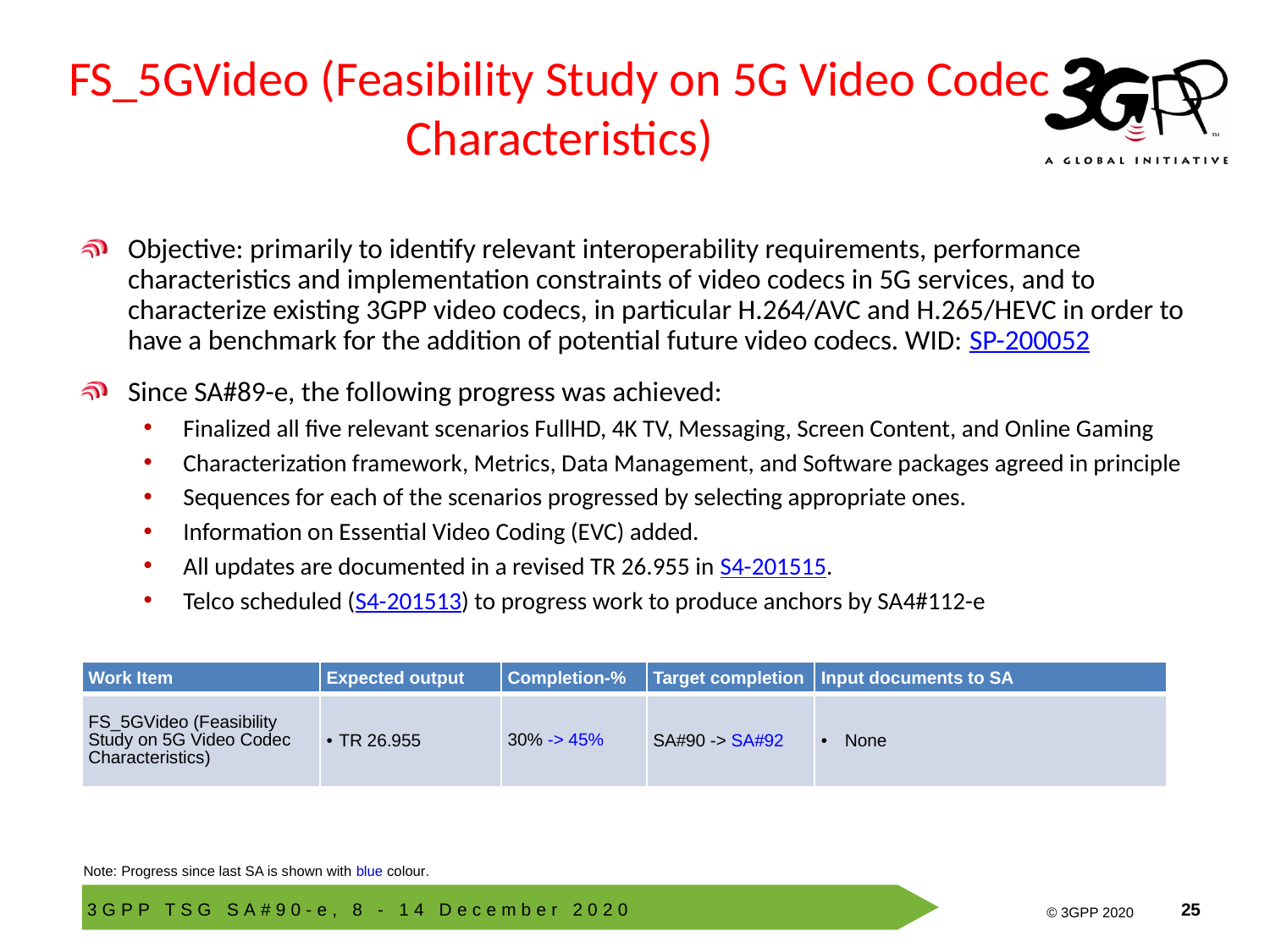

# FS_5GVideo (Feasibility Study on 5G Video Codec Characteristics)
Objective: primarily to identify relevant interoperability requirements, performance characteristics and implementation constraints of video codecs in 5G services, and to characterize existing 3GPP video codecs, in particular H.264/AVC and H.265/HEVC in order to have a benchmark for the addition of potential future video codecs. WID: SP-200052
Since SA#89-e, the following progress was achieved:
Finalized all five relevant scenarios FullHD, 4K TV, Messaging, Screen Content, and Online Gaming
Characterization framework, Metrics, Data Management, and Software packages agreed in principle
Sequences for each of the scenarios progressed by selecting appropriate ones.
Information on Essential Video Coding (EVC) added.
All updates are documented in a revised TR 26.955 in S4-201515.
Telco scheduled (S4-201513) to progress work to produce anchors by SA4#112-e

| Work Item | Expected output | Completion-% | Target completion | Input documents to SA |
| --- | --- | --- | --- | --- |
| FS\_5GVideo (Feasibility Study on 5G Video Codec Characteristics) | TR 26.955 | 30% -> 45% | SA#90 -> SA#92 | None |
Note: Progress since last SA is shown with blue colour.